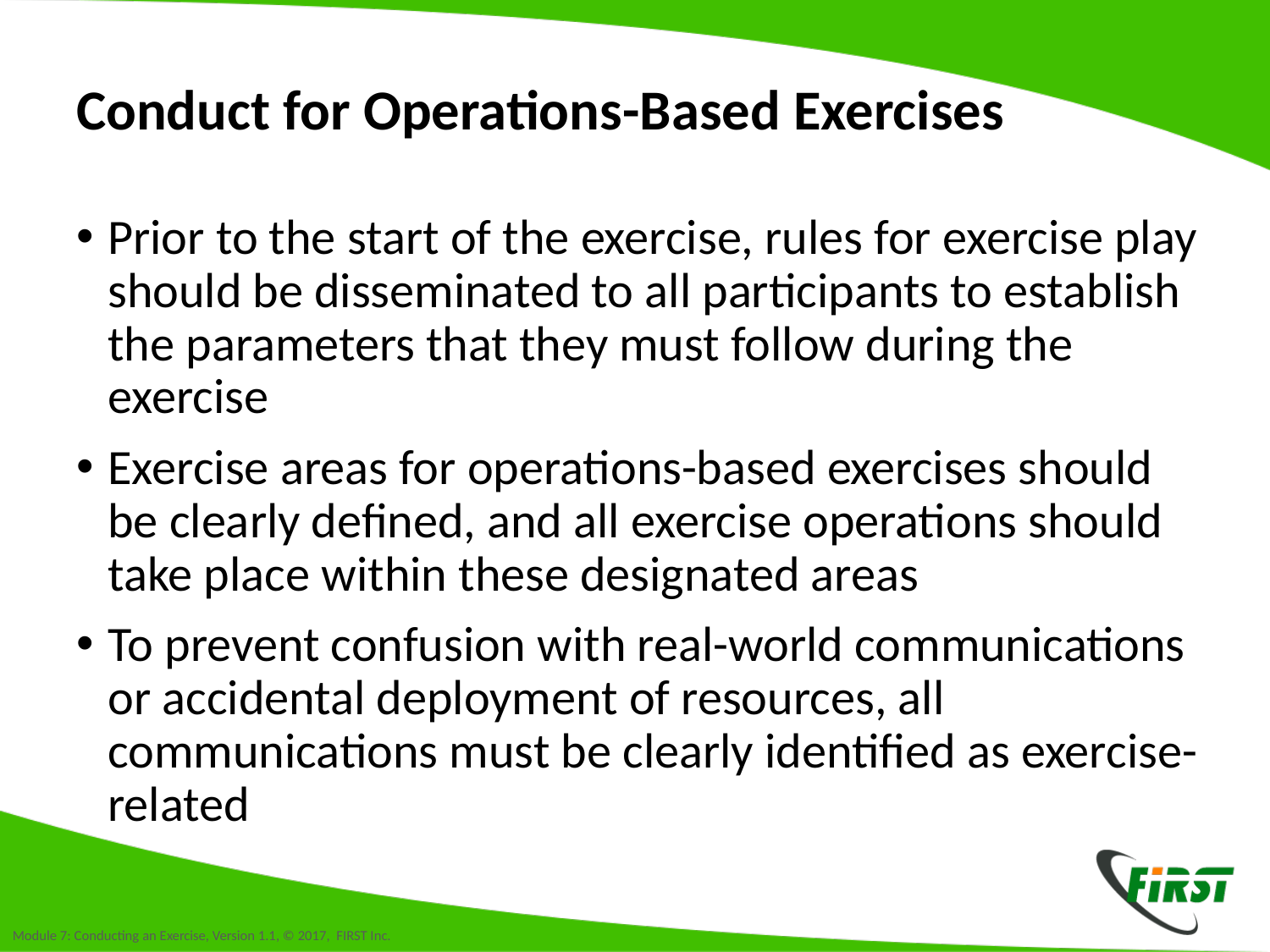

# Conduct for Operations-Based Exercises
Prior to the start of the exercise, rules for exercise play should be disseminated to all participants to establish the parameters that they must follow during the exercise
Exercise areas for operations-based exercises should be clearly defined, and all exercise operations should take place within these designated areas
To prevent confusion with real-world communications or accidental deployment of resources, all communications must be clearly identified as exercise-related